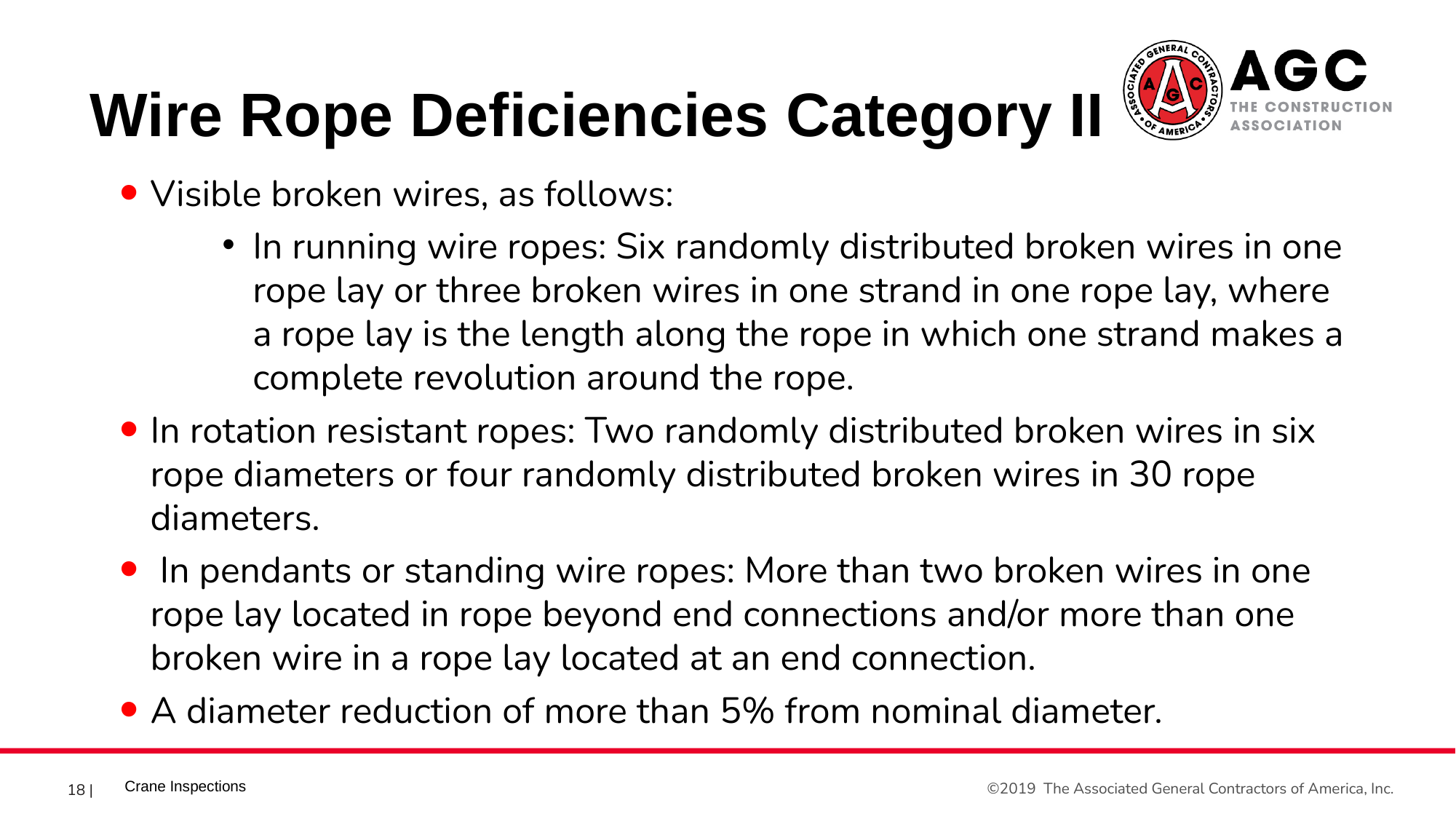

Wire Rope Deficiencies Category II
Visible broken wires, as follows:
In running wire ropes: Six randomly distributed broken wires in one rope lay or three broken wires in one strand in one rope lay, where a rope lay is the length along the rope in which one strand makes a complete revolution around the rope.
In rotation resistant ropes: Two randomly distributed broken wires in six rope diameters or four randomly distributed broken wires in 30 rope diameters.
 In pendants or standing wire ropes: More than two broken wires in one rope lay located in rope beyond end connections and/or more than one broken wire in a rope lay located at an end connection.
A diameter reduction of more than 5% from nominal diameter.
Crane Inspections